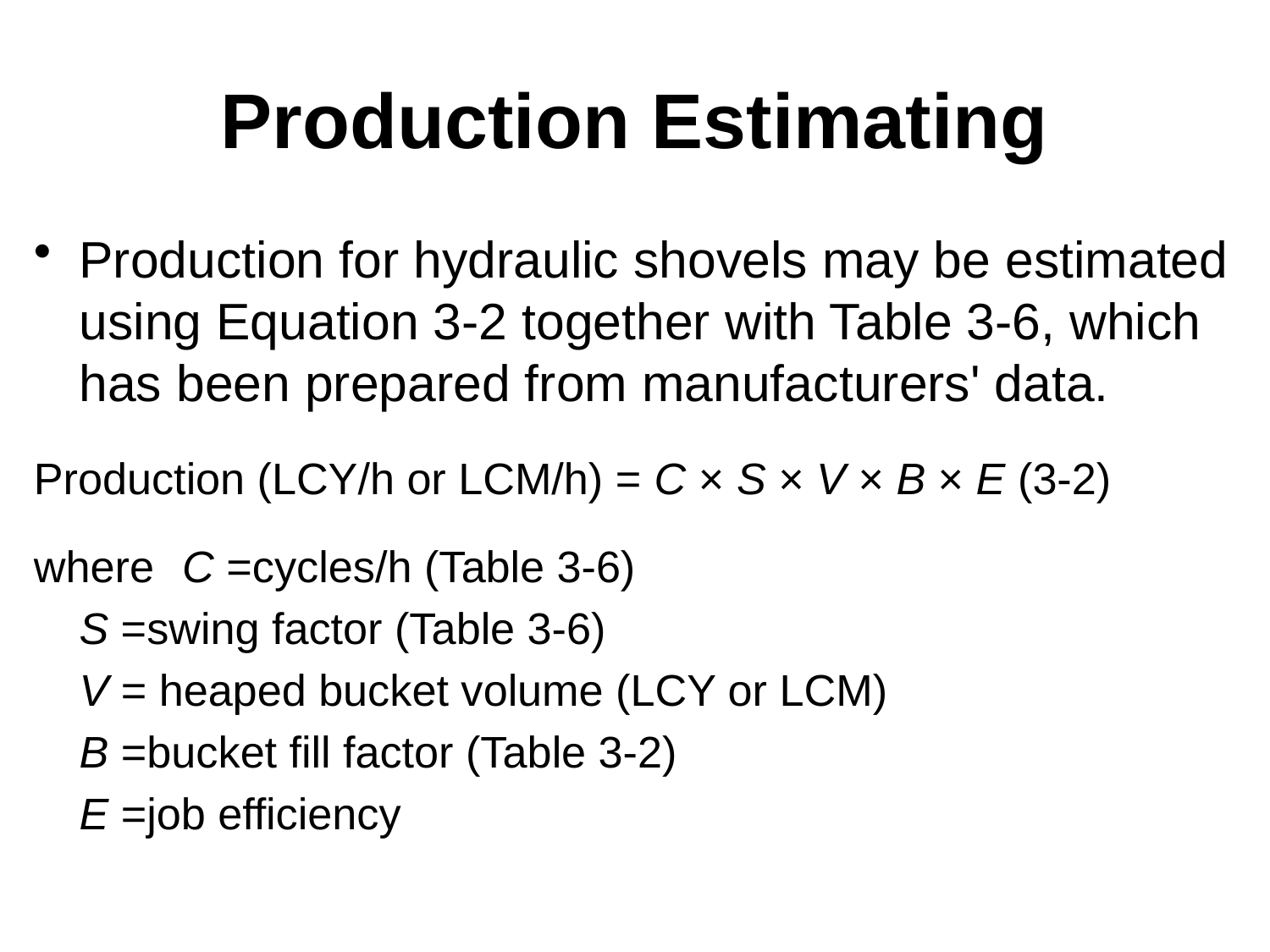

# Production Estimating
Production for hydraulic shovels may be estimated using Equation 3-2 together with Table 3-6, which has been prepared from manufacturers' data.

Production (LCY/h or LCM/h) = C × S × V × B × E (3-2)

where 	C =cycles/h (Table 3-6)
			S =swing factor (Table 3-6)
			V = heaped bucket volume (LCY or LCM)
			B =bucket fill factor (Table 3-2)
			E =job efficiency